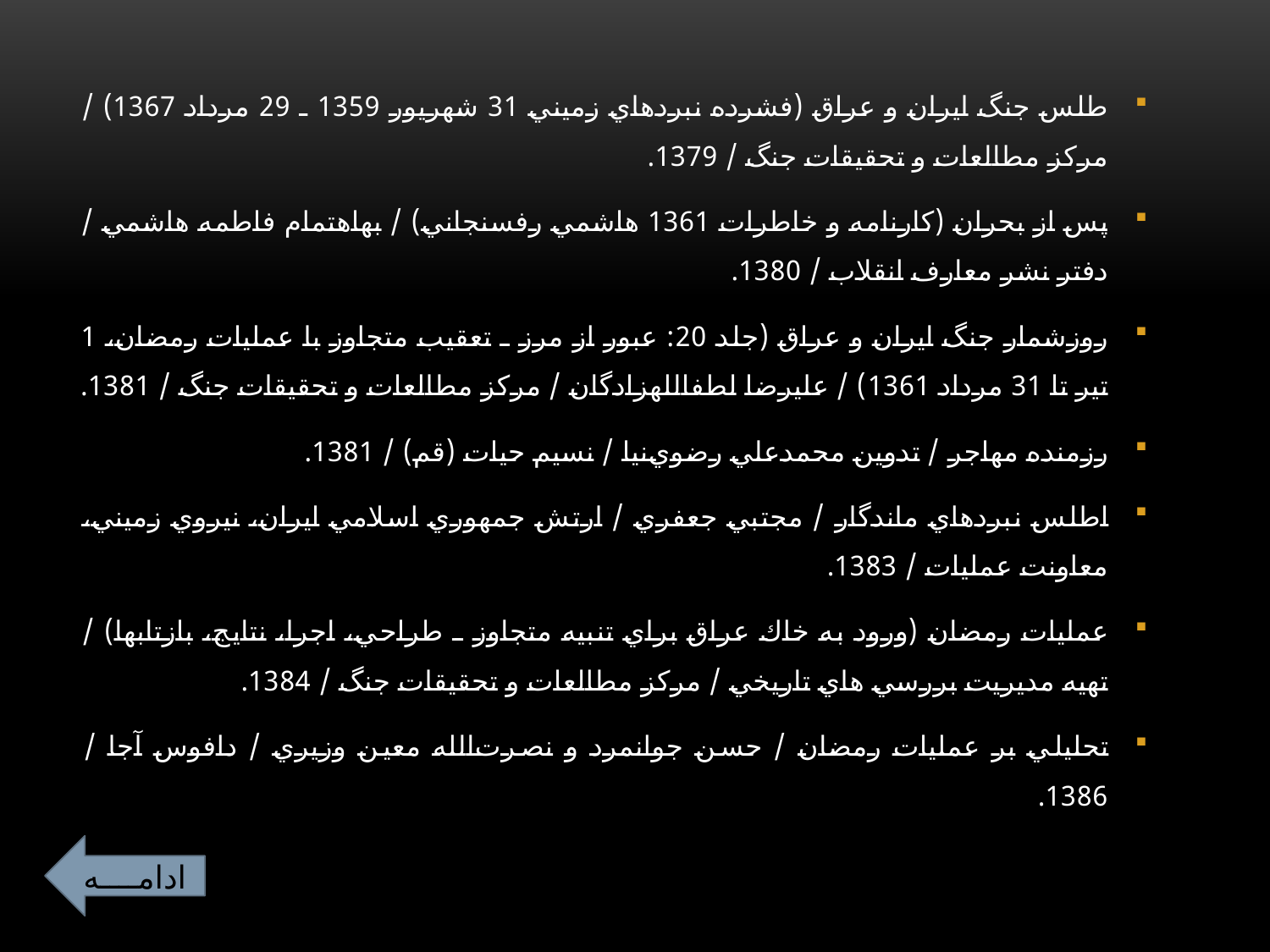

طلس جنگ ايران و عراق‏ (فشرده نبردهاي زميني 31 شهريور 1359 ـ 29 مرداد 1367) / مركز مطالعات و تحقيقات جنگ / 1379.
پس از بحران‏ (كارنامه و خاطرات 1361 هاشمي رفسنجاني‏) / به‏اهتمام فاطمه هاشمي / دفتر نشر معارف انقلاب‏ / 1380.
روزشمار جنگ ايران و عراق‏ (جلد 20: عبور از مرز ـ تعقيب متجاوز با عمليات رمضان، 1 تير تا 31 مرداد 1361) / عليرضا لطف‏الله‏زادگان‏ / مركز مطالعات و تحقيقات جنگ‏ / 1381.
رزمنده مهاجر / تدوين محمدعلي رضوي‌نيا / نسيم حيات (قم) / 1381.
اطلس نبردهاي ماندگار / مجتبي جعفري / ارتش جمهوري اسلامي ايران، نيروي زميني، معاونت عمليات / 1383.
عمليات رمضان‏ (ورود به خاك عراق براي تنبيه متجاوز ـ طراحي، اجرا، نتايج، بازتاب‏ها) / تهيه مديريت بررسي هاي تاريخي / مركز مطالعات و تحقيقات جنگ‏ / 1384.
تحليلي بر عمليات رمضان / حسن جوانمرد و نصرت‌الله معين وزيري / دافوس آجا / 1386.

ادامــــه